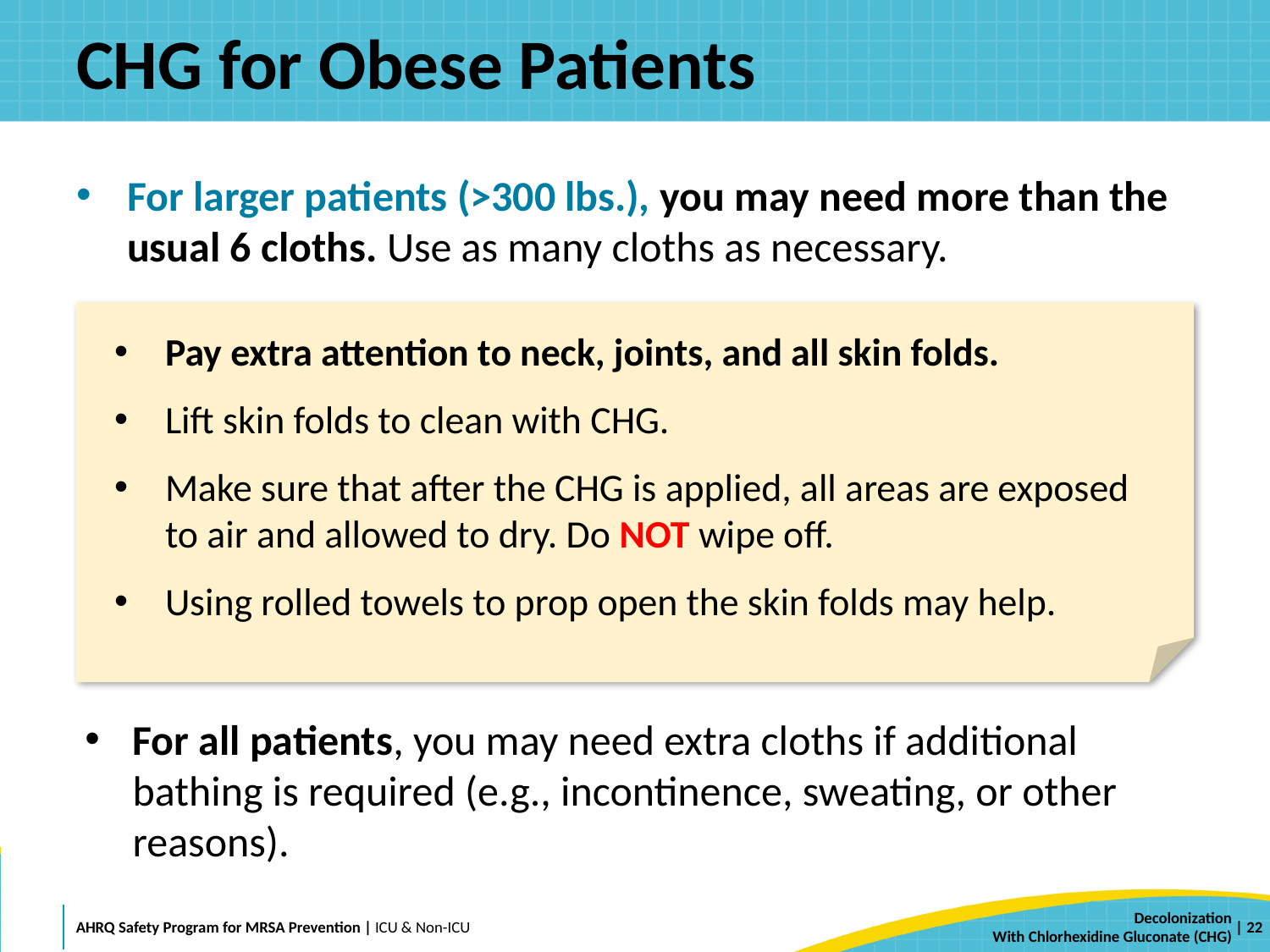

# CHG for Obese Patients
For larger patients (>300 lbs.), you may need more than the usual 6 cloths. Use as many cloths as necessary.

Pay extra attention to neck, joints, and all skin folds.
Lift skin folds to clean with CHG.
Make sure that after the CHG is applied, all areas are exposed to air and allowed to dry. Do NOT wipe off.
Using rolled towels to prop open the skin folds may help.
For all patients, you may need extra cloths if additional bathing is required (e.g., incontinence, sweating, or other reasons).
 | 22